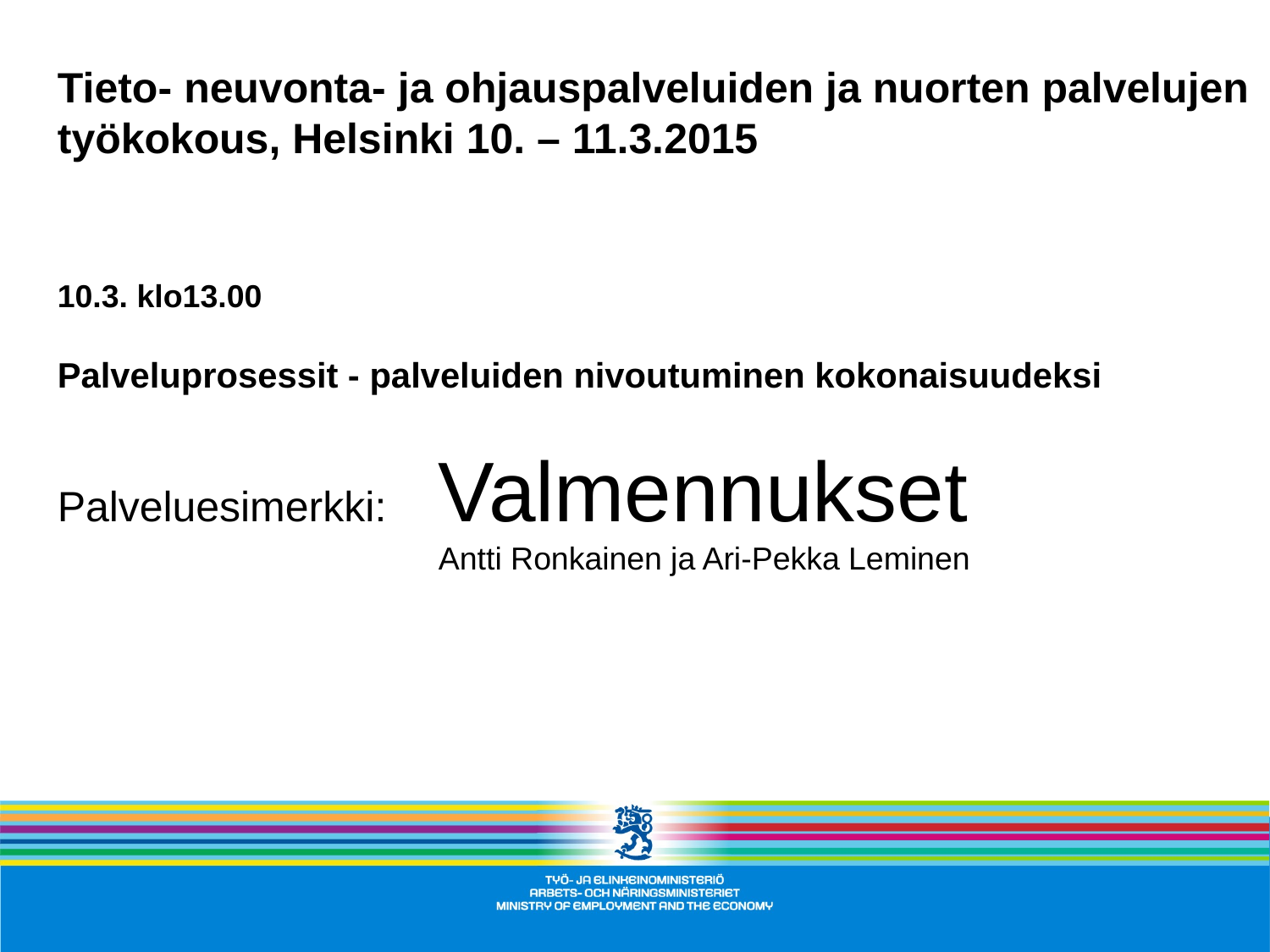

Tieto- neuvonta- ja ohjauspalveluiden ja nuorten palvelujen työkokous, Helsinki 10. – 11.3.2015

10.3. klo13.00

Palveluprosessit - palveluiden nivoutuminen kokonaisuudeksi

Palveluesimerkki: 	Valmennukset
			Antti Ronkainen ja Ari-Pekka Leminen